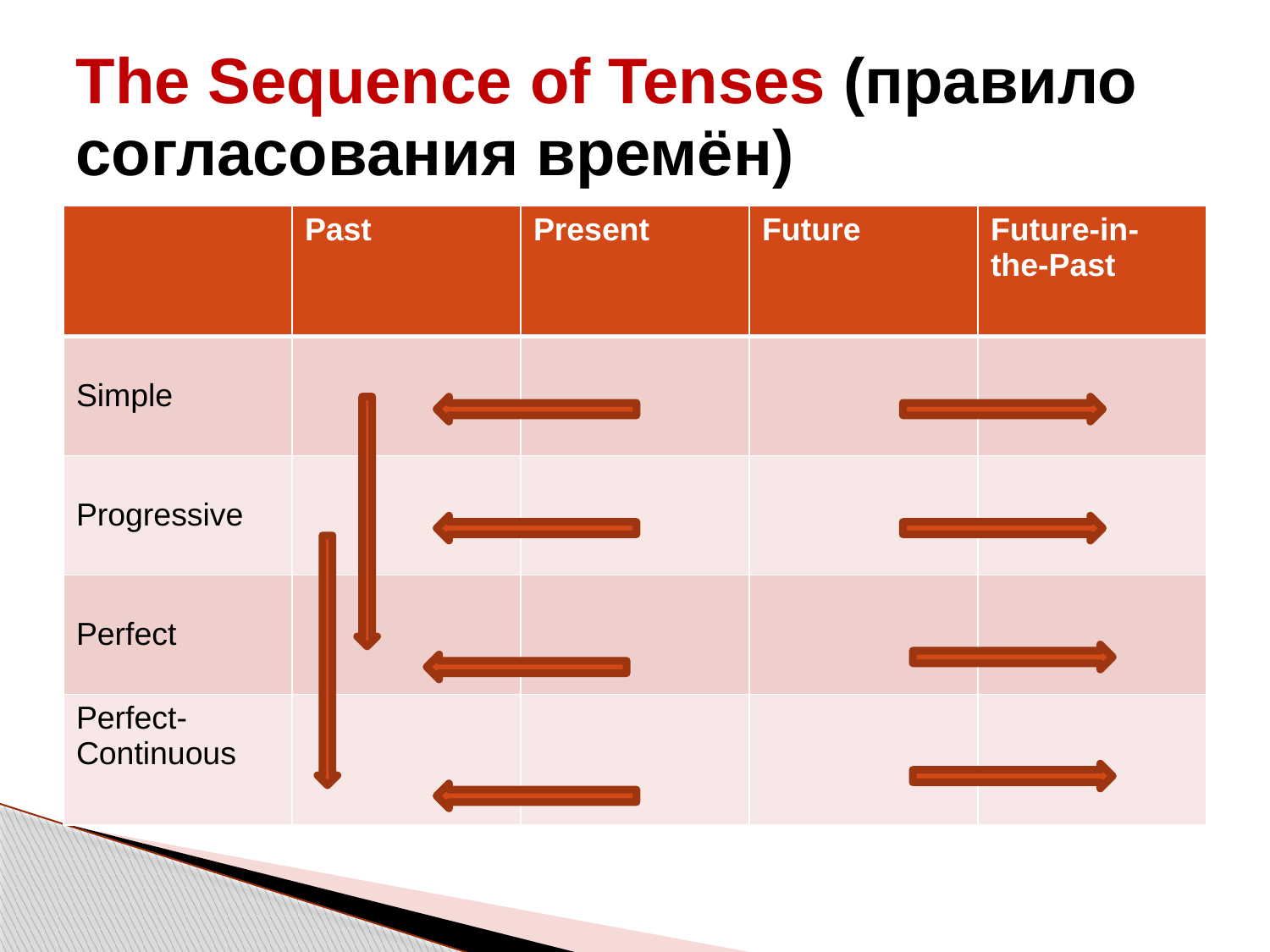

# The Sequence of Tenses (правило согласования времён)
|  | Past | Present | Future | Future-in-the-Past |
| --- | --- | --- | --- | --- |
| Simple |  |  |  |  |
| Progressive |  |  |  |  |
| Perfect |  |  |  |  |
| Perfect-Continuous |  |  |  |  |